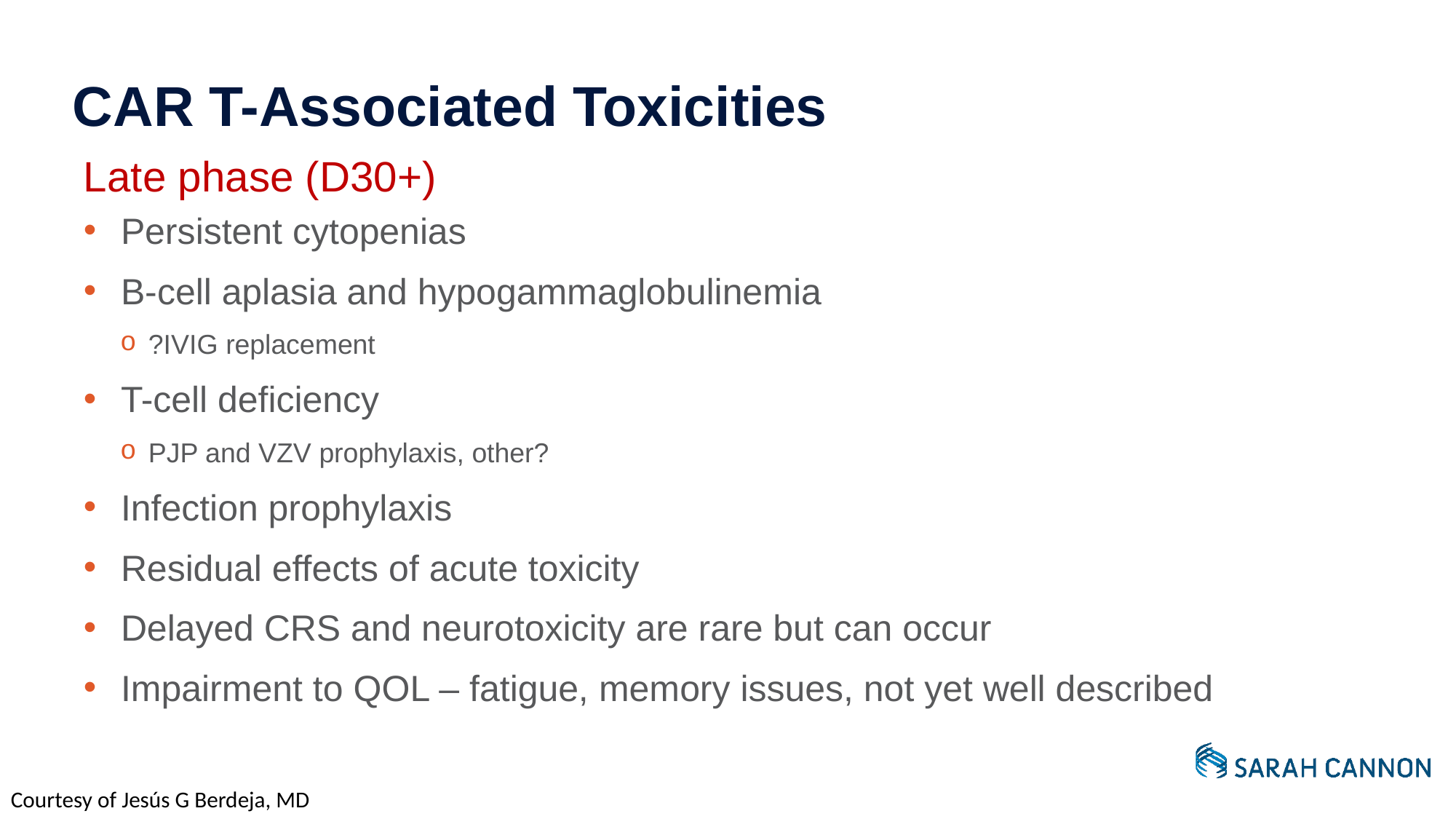

# CAR T-Associated Toxicities
Late phase (D30+)
Persistent cytopenias
B-cell aplasia and hypogammaglobulinemia
?IVIG replacement
T-cell deficiency
PJP and VZV prophylaxis, other?
Infection prophylaxis
Residual effects of acute toxicity
Delayed CRS and neurotoxicity are rare but can occur
Impairment to QOL – fatigue, memory issues, not yet well described

Courtesy of Jesús G Berdeja, MD